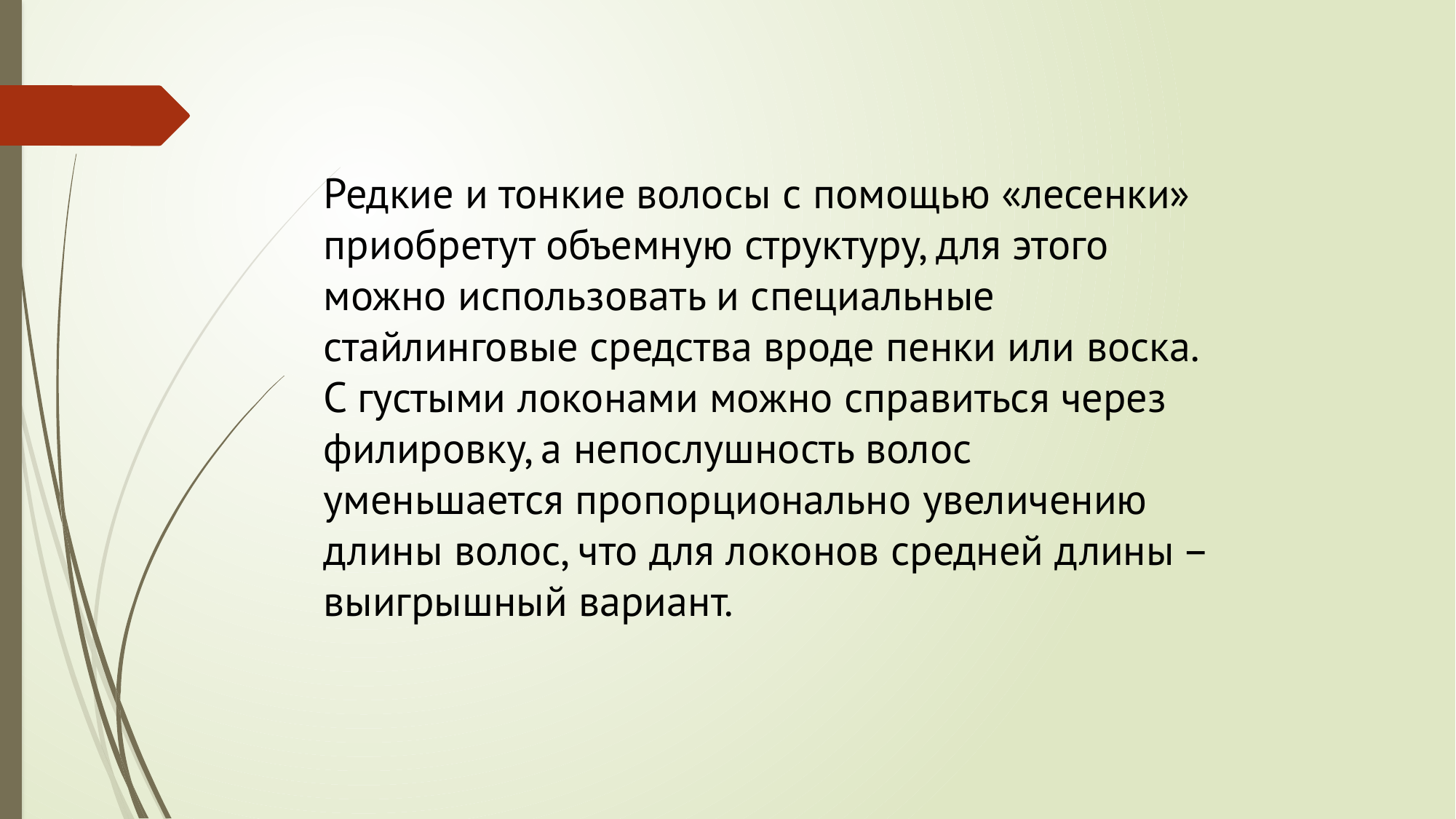

Редкие и тонкие волосы с помощью «лесенки» приобретут объемную структуру, для этого можно использовать и специальные стайлинговые средства вроде пенки или воска. С густыми локонами можно справиться через филировку, а непослушность волос уменьшается пропорционально увеличению длины волос, что для локонов средней длины – выигрышный вариант.